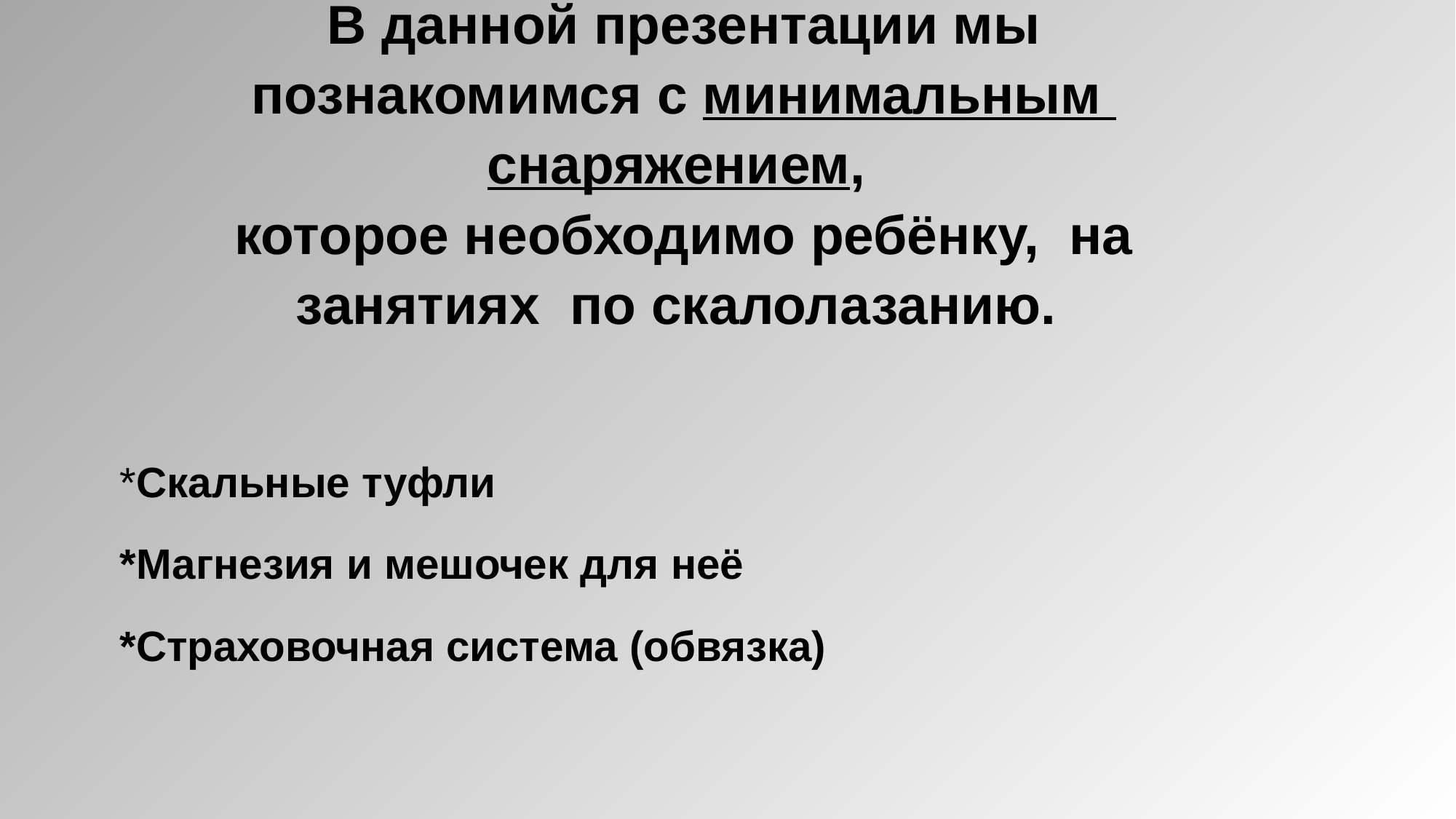

# В данной презентации мы познакомимся с минимальным  снаряжением, которое необходимо ребёнку,  на занятиях  по скалолазанию.

*Скальные туфли
*Магнезия и мешочек для неё
*Страховочная система (обвязка)